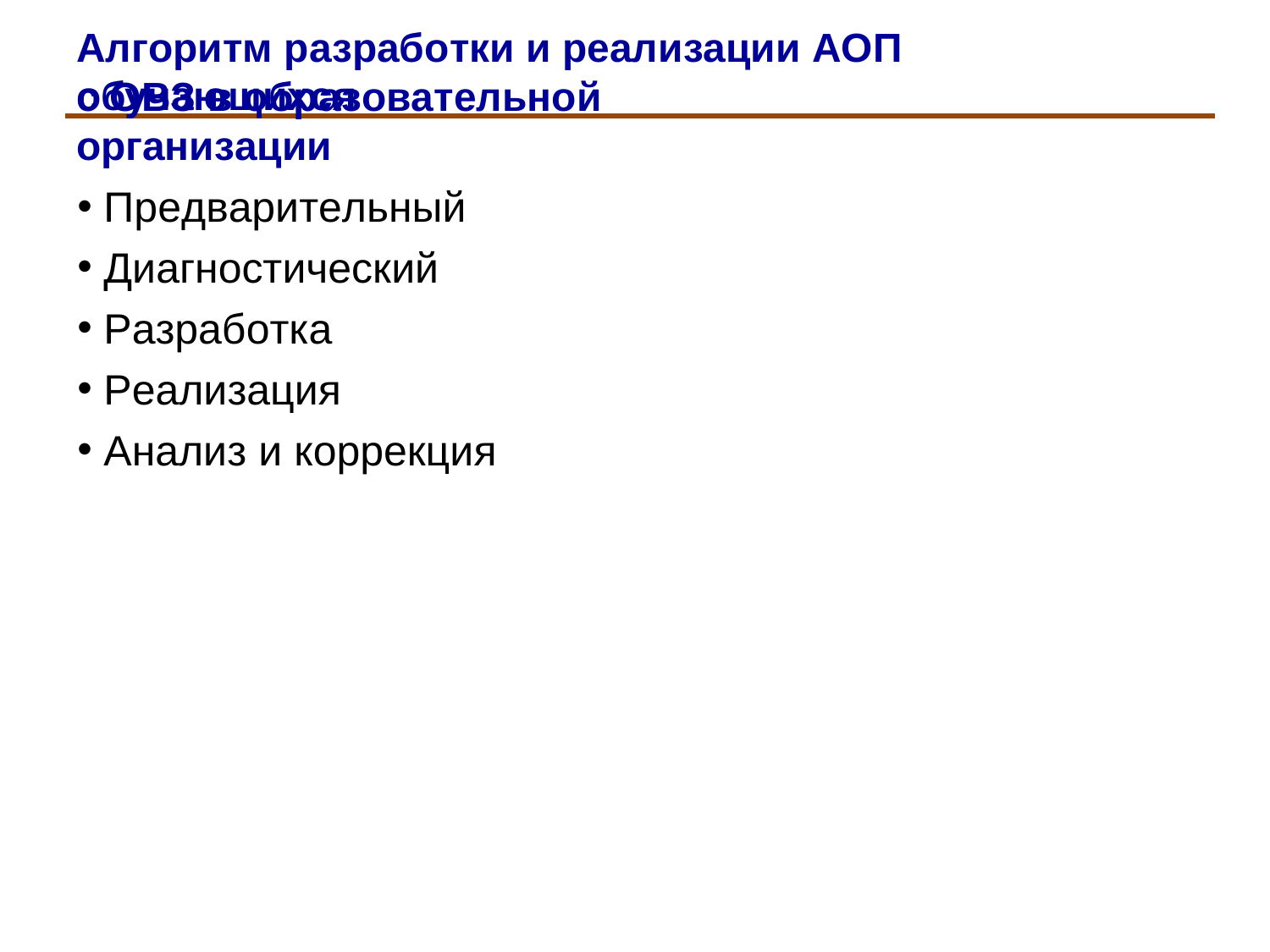

Алгоритм разработки и реализации АОП обучающихся
с ОВЗ в образовательной организации
Предварительный
Диагностический
Разработка
Реализация
Анализ и коррекция